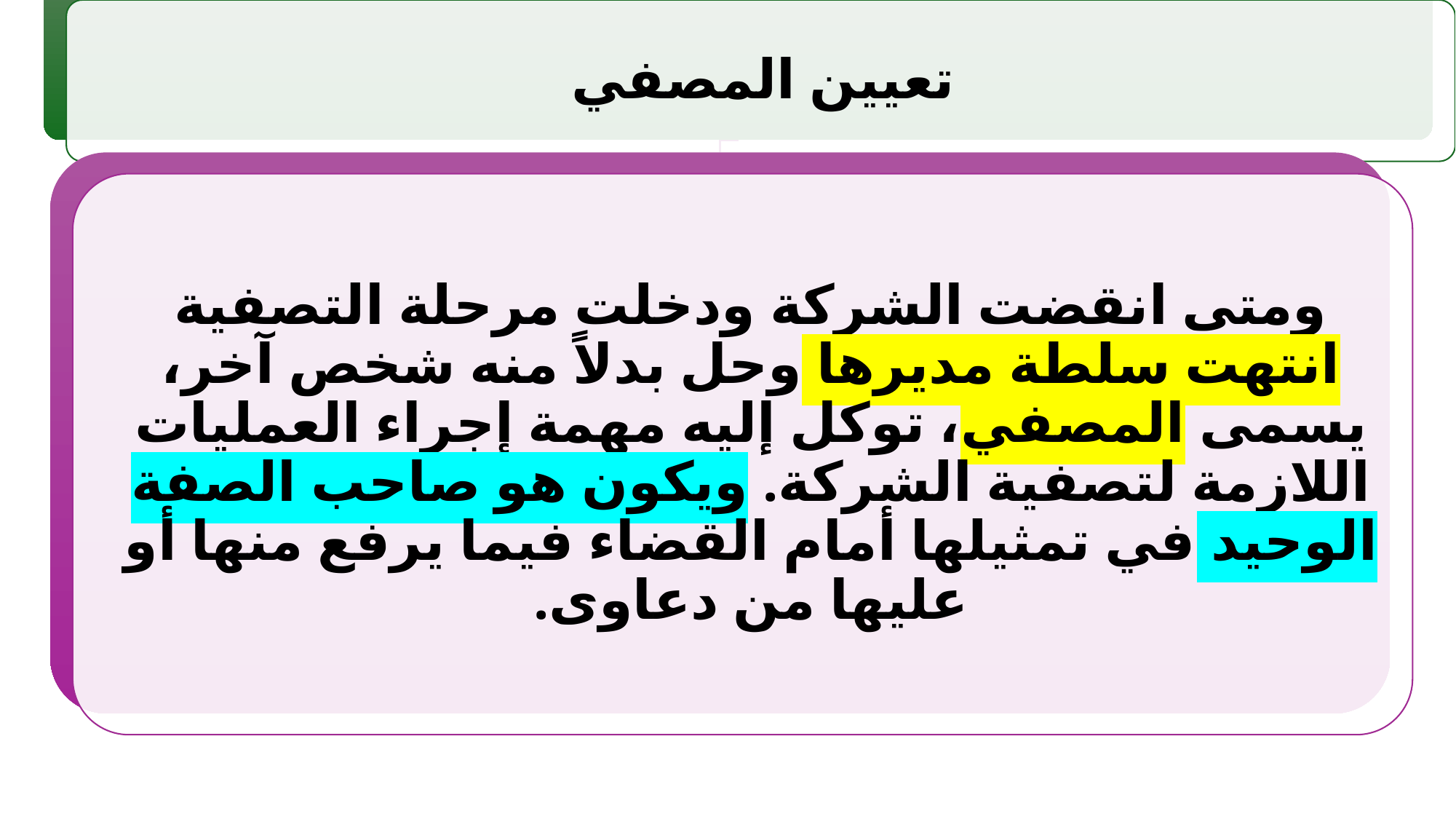

تعيين المصفي
ومتى انقضت الشركة ودخلت مرحلة التصفية انتهت سلطة مديرها وحل بدلاً منه شخص آخر، يسمى المصفي، توكل إليه مهمة إجراء العمليات اللازمة لتصفية الشركة. ويكون هو صاحب الصفة الوحيد في تمثيلها أمام القضاء فيما يرفع منها أو عليها من دعاوى.